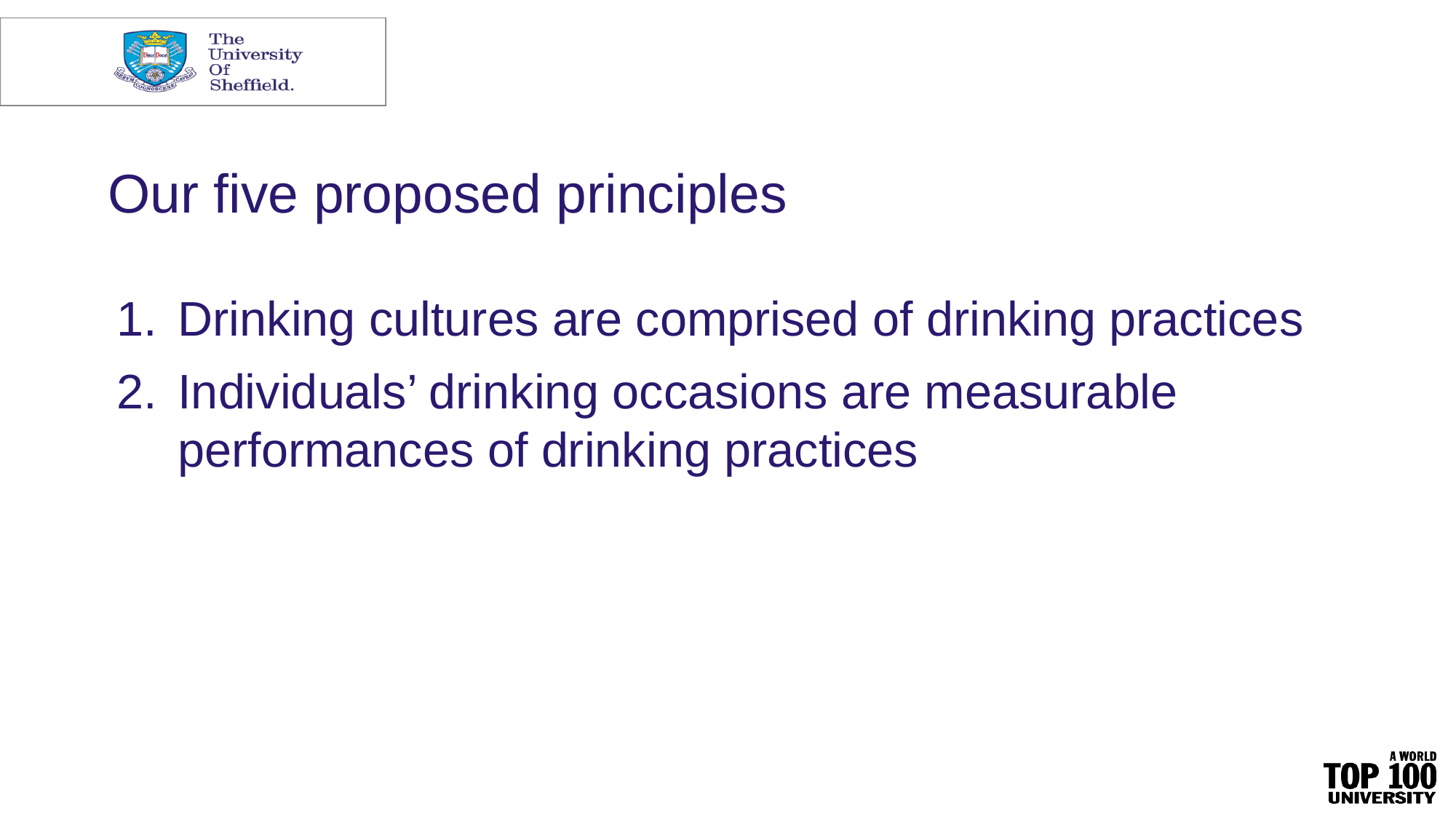

# Our five proposed principles
Drinking cultures are comprised of drinking practices
Individuals’ drinking occasions are measurable performances of drinking practices